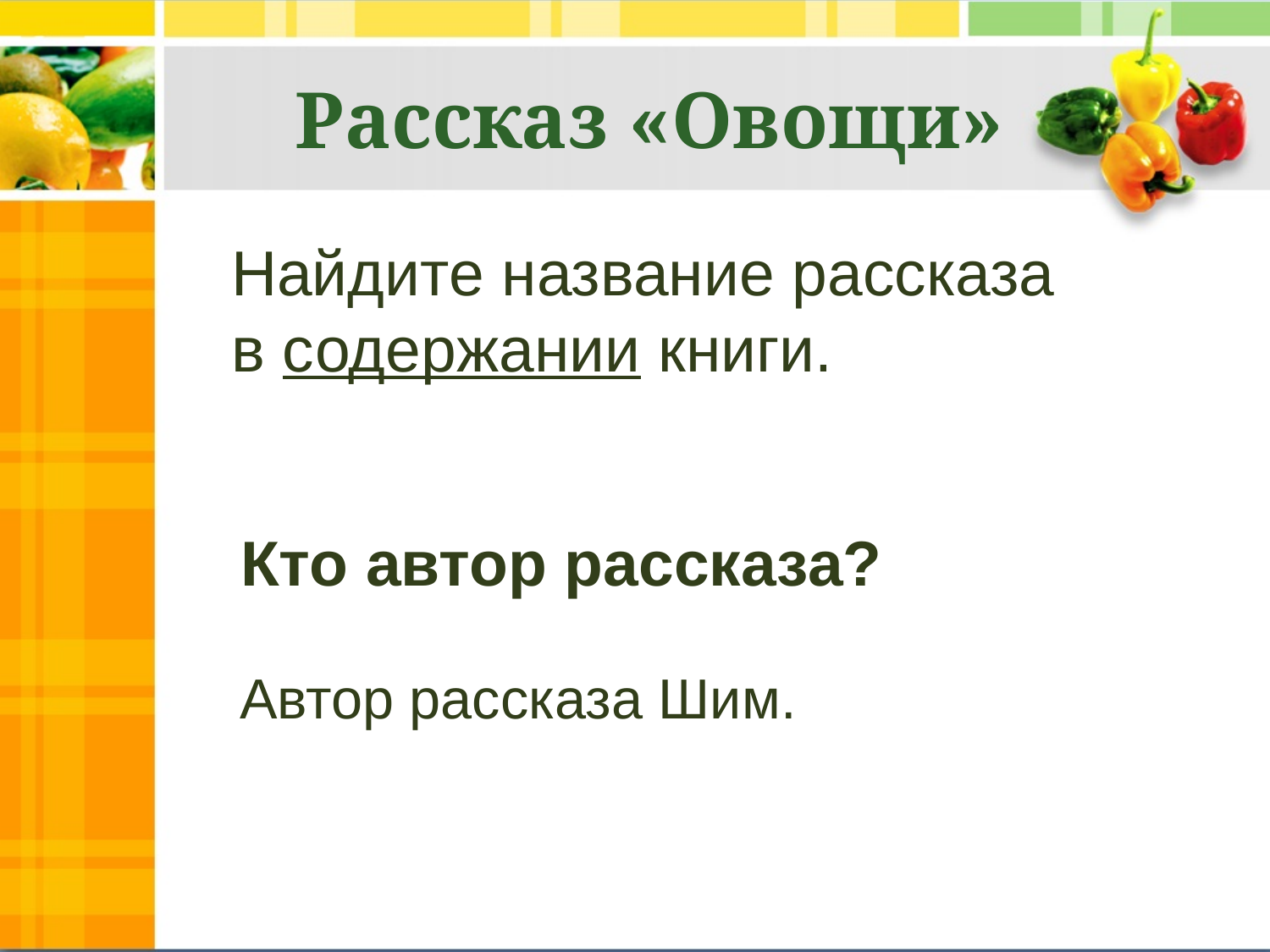

# Рассказ «Овощи»
Найдите название рассказа
в содержании книги.
Кто автор рассказа?
Автор рассказа Шим.